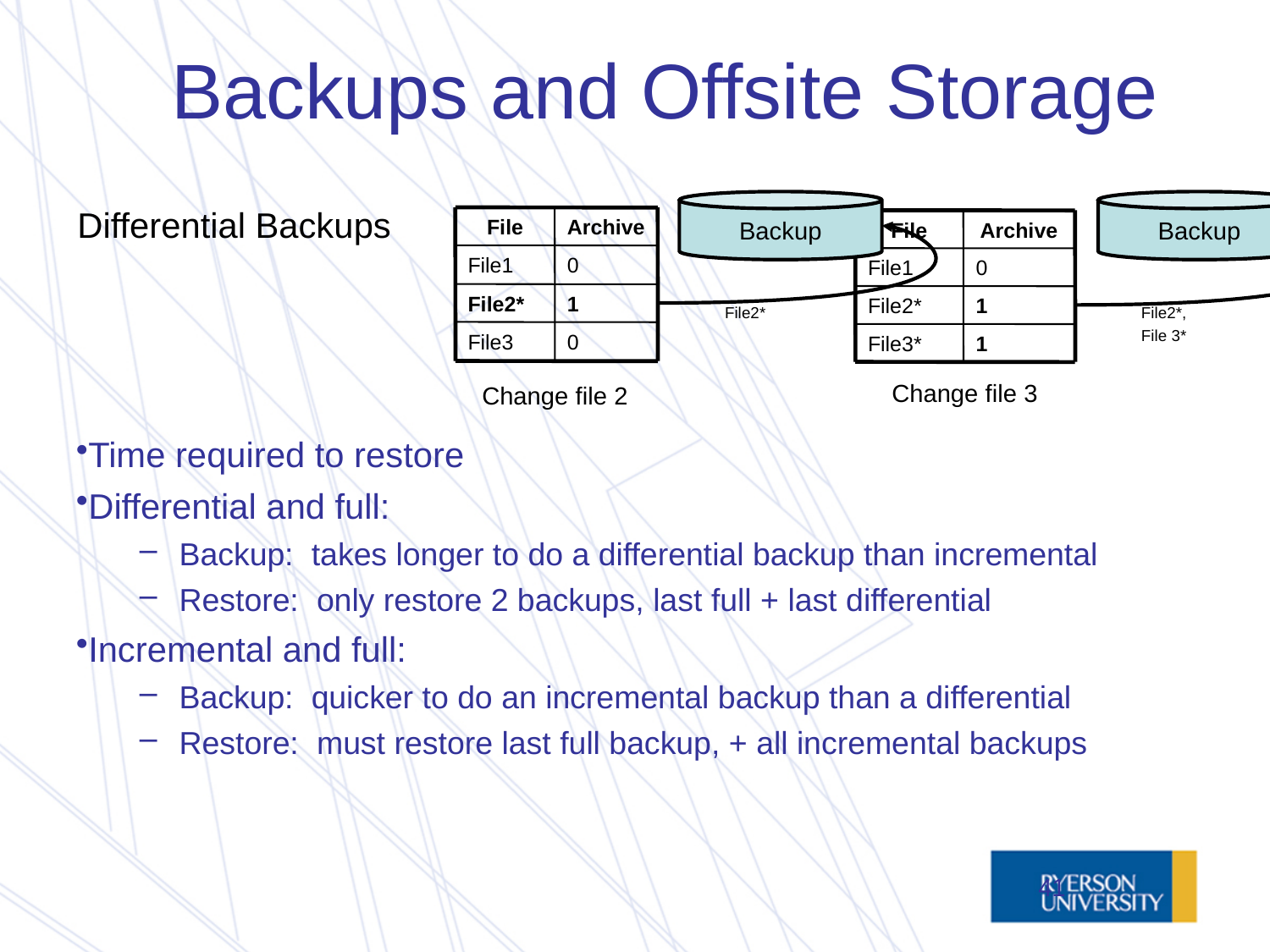

Backups and Offsite Storage
Differential Backups
Backup
Backup
File

Archive

File1

0
File2*

1
File3

0

File

Archive

File1

0
File2*

1
File3*

1

File2*
File2*,
File 3*
Change file 3
Change file 2
Time required to restore
Differential and full:
Backup:  takes longer to do a differential backup than incremental
Restore:  only restore 2 backups, last full + last differential
Incremental and full:
Backup:  quicker to do an incremental backup than a differential
Restore:  must restore last full backup, + all incremental backups

41